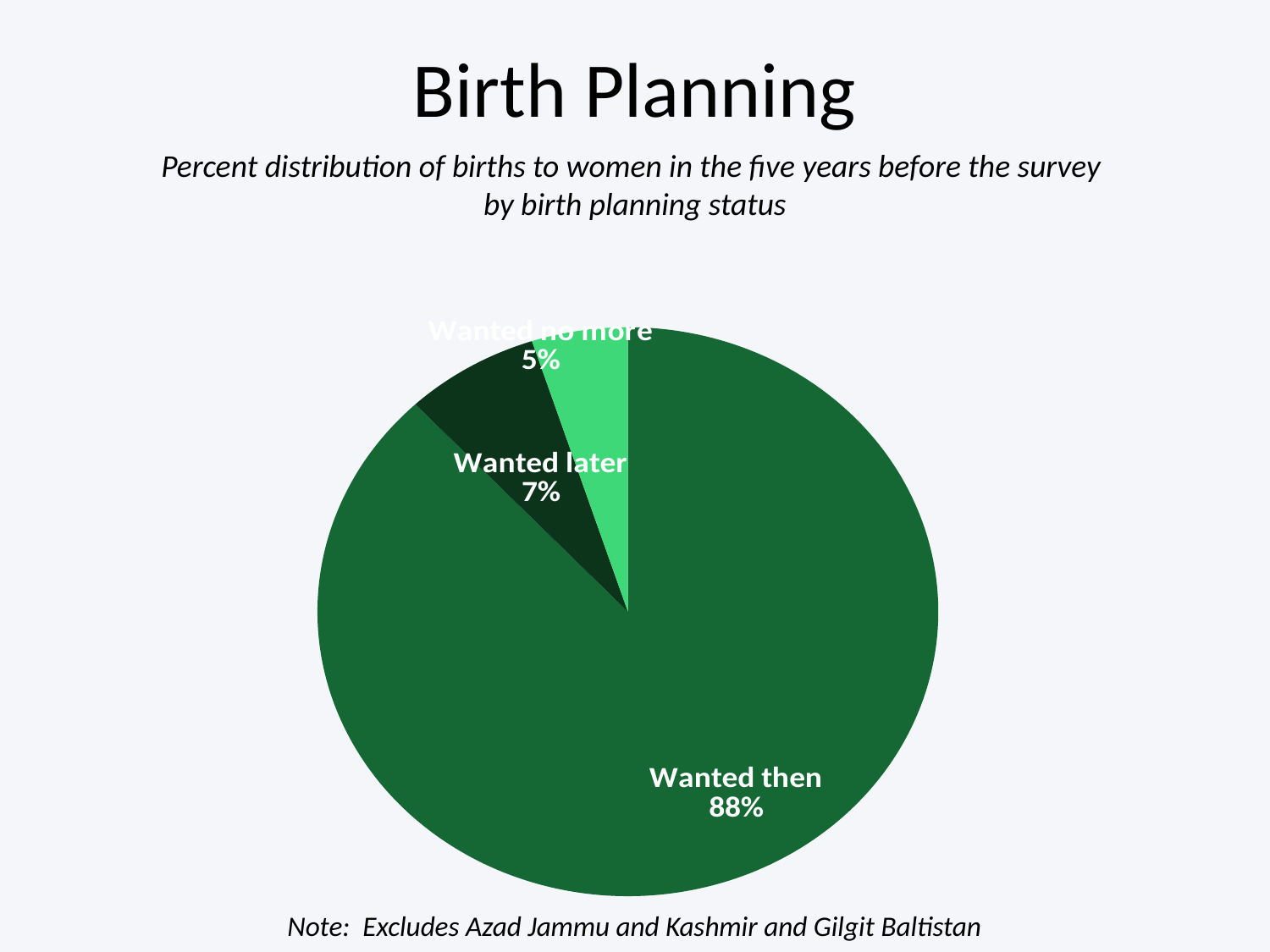

# Birth Planning
Percent distribution of births to women in the five years before the survey
by birth planning status

### Chart

| Category | Series 1 |
|---|---|
| Wanted then | 88.0 |
| Wanted later | 7.0 |
| Wanted no more | 5.0 |
Note:  Excludes Azad Jammu and Kashmir and Gilgit Baltistan